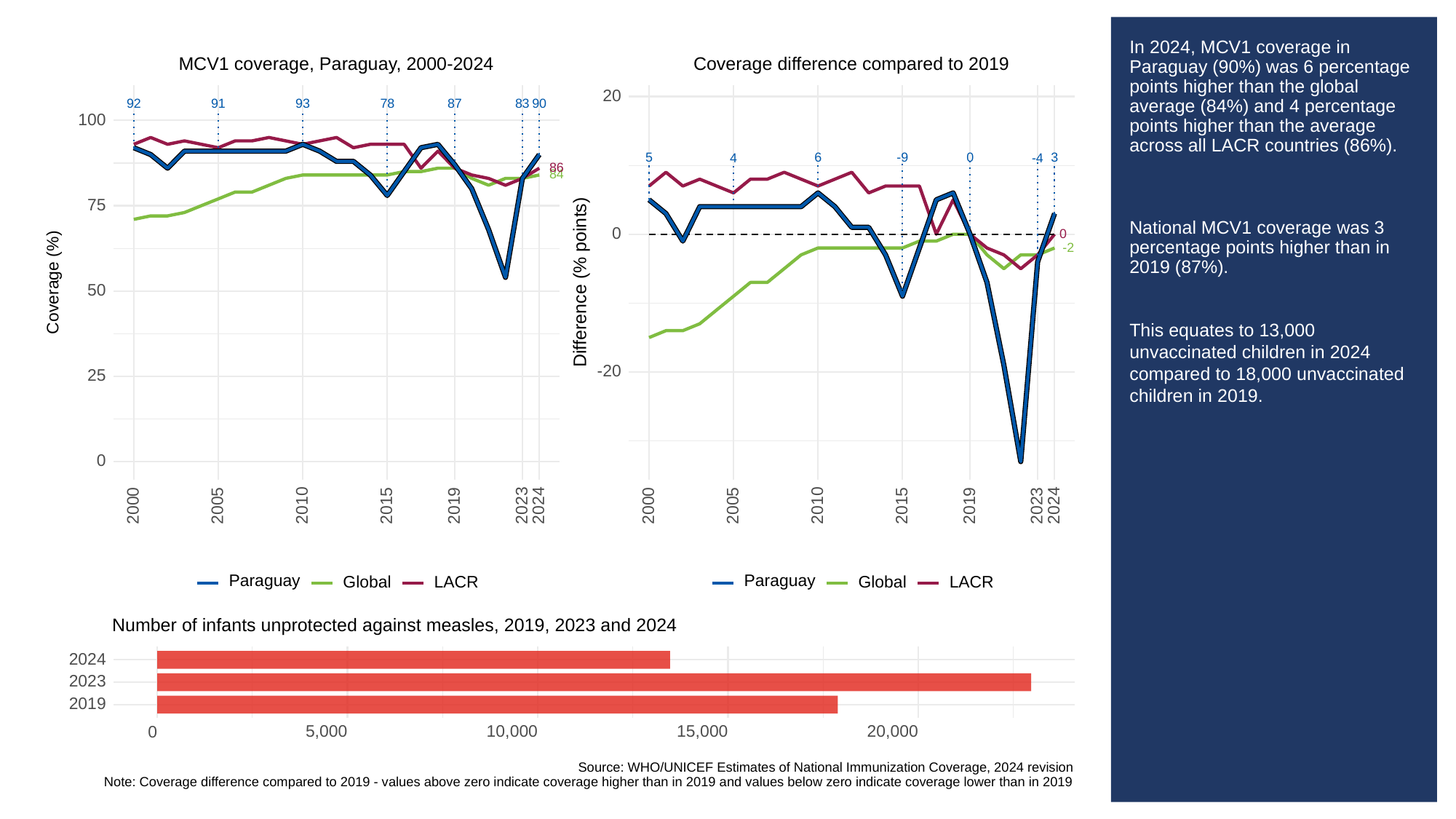

# In 2024, MCV1 coverage in Paraguay (90%) was 6 percentage points higher than the global average (84%) and 4 percentage points higher than the average across all LACR countries (86%).

National MCV1 coverage was 3 percentage points higher than in 2019 (87%).

This equates to 13,000 unvaccinated children in 2024 compared to 18,000 unvaccinated children in 2019.

MCV1 coverage, Paraguay, 2000-2024
Coverage difference compared to 2019

20

93
83
92
91
78
87
90

100

3
6
-9
0
5
4
-4

86

84

75

0
0

-2

Difference (% points)
Coverage (%)
50

-20
25

0

2023
2023
2000
2005
2010
2015
2019
2024
2000
2005
2010
2015
2019
2024
Paraguay
Paraguay
Global
LACR
Global
LACR

Number of infants unprotected against measles, 2019, 2023 and 2024

2024

2023

2019

5,000
10,000
15,000
20,000
0
Source: WHO/UNICEF Estimates of National Immunization Coverage, 2024 revision
Note: Coverage difference compared to 2019 - values above zero indicate coverage higher than in 2019 and values below zero indicate coverage lower than in 2019